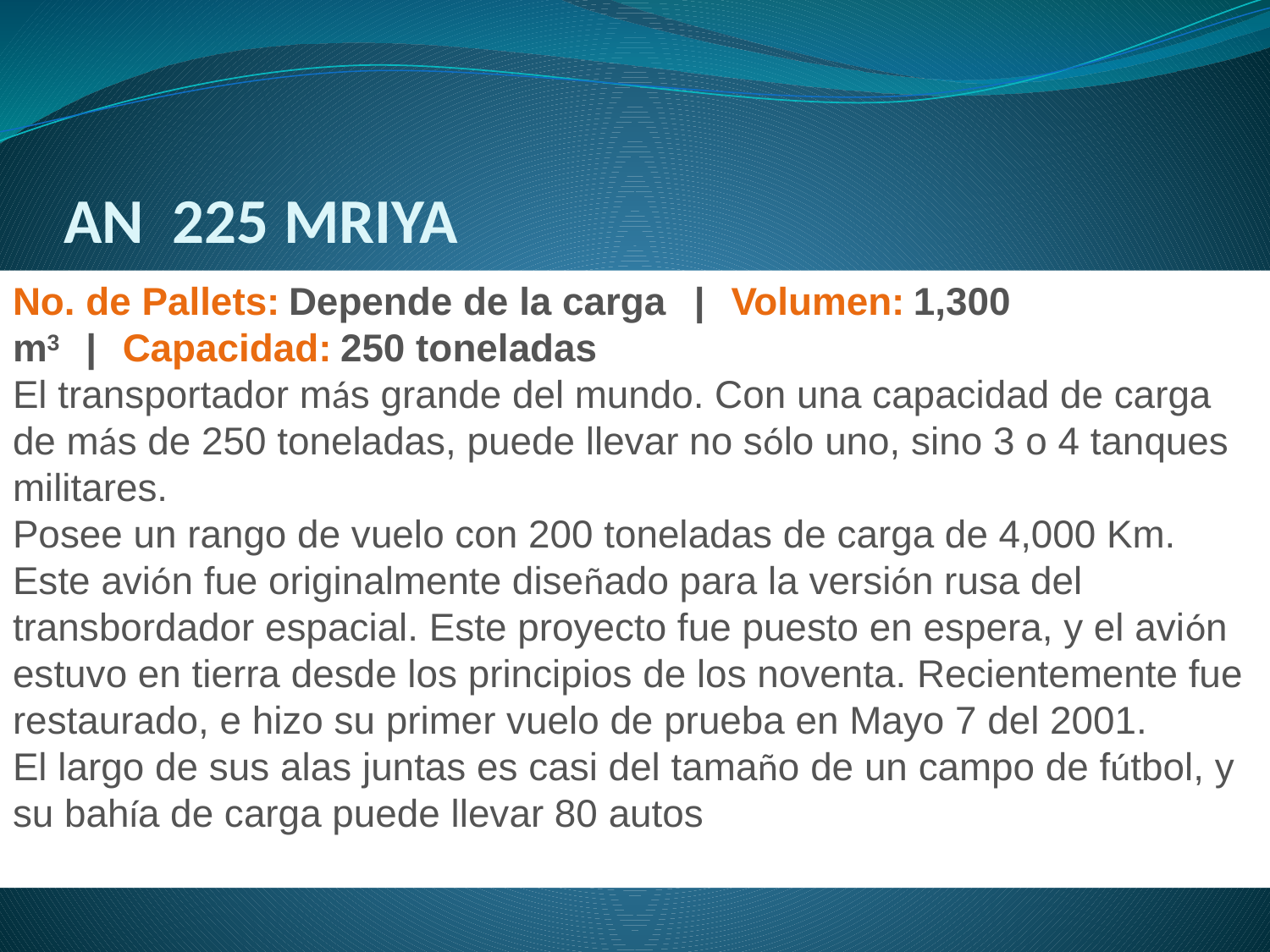

# AN  225 MRIYA
No. de Pallets: Depende de la carga   |   Volumen: 1,300 m3   |   Capacidad: 250 toneladas
El transportador más grande del mundo. Con una capacidad de carga de más de 250 toneladas, puede llevar no sólo uno, sino 3 o 4 tanques militares.
Posee un rango de vuelo con 200 toneladas de carga de 4,000 Km.
Este avión fue originalmente diseñado para la versión rusa del transbordador espacial. Este proyecto fue puesto en espera, y el avión estuvo en tierra desde los principios de los noventa. Recientemente fue restaurado, e hizo su primer vuelo de prueba en Mayo 7 del 2001.
El largo de sus alas juntas es casi del tamaño de un campo de fútbol, y su bahía de carga puede llevar 80 autos